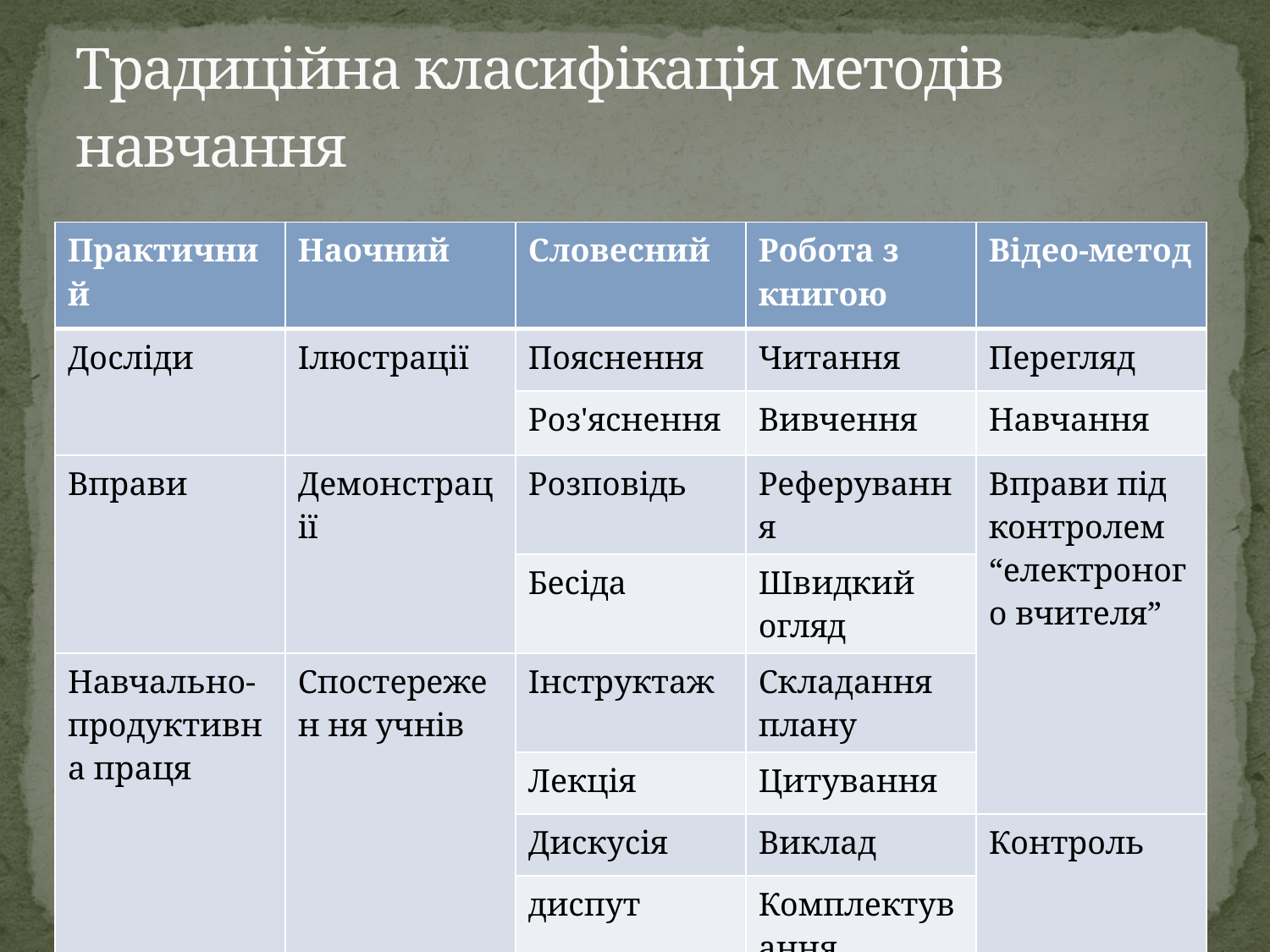

# Традиційна класифікація методів навчання
| Практичний | Наочний | Словесний | Робота з книгою | Відео-метод |
| --- | --- | --- | --- | --- |
| Досліди | Ілюстрації | Пояснення | Читання | Перегляд |
|  |  | Роз'яснення | Вивчення | Навчання |
| Вправи | Демонстрації | Розповідь | Реферування | Вправи під контролем “електроного вчителя” |
|  |  | Бесіда | Швидкий огляд |  |
| Навчально-продуктивна праця | Спостережен ня учнів | Інструктаж | Складання плану |  |
|  |  | Лекція | Цитування |  |
|  |  | Дискусія | Виклад | Контроль |
|  |  | диспут | Комплектування |  |